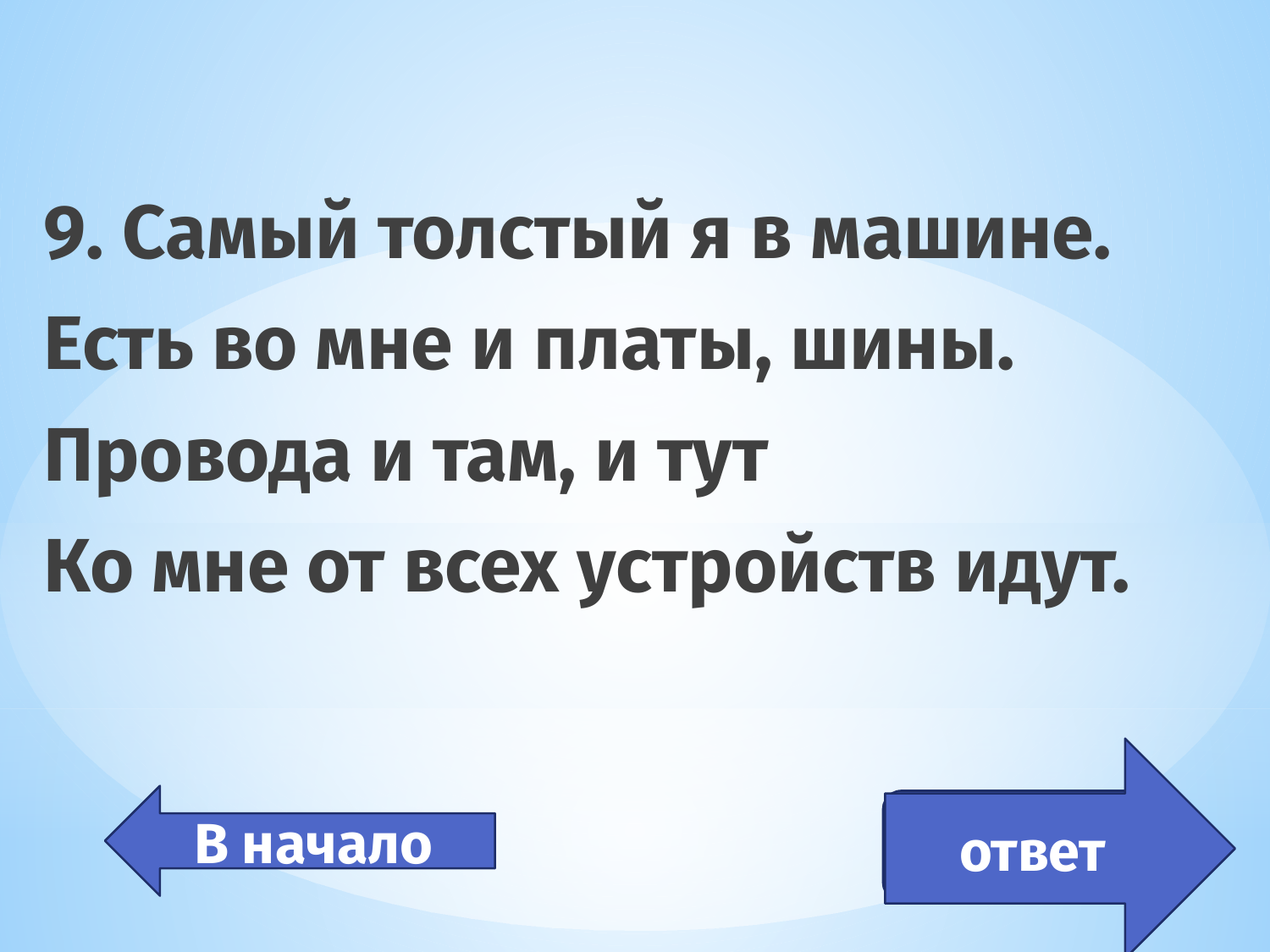

9. Самый толстый я в машине.
Есть во мне и платы, шины.
Провода и там, и тут
Ко мне от всех устройств идут.

ответ

В начало
Системный блок